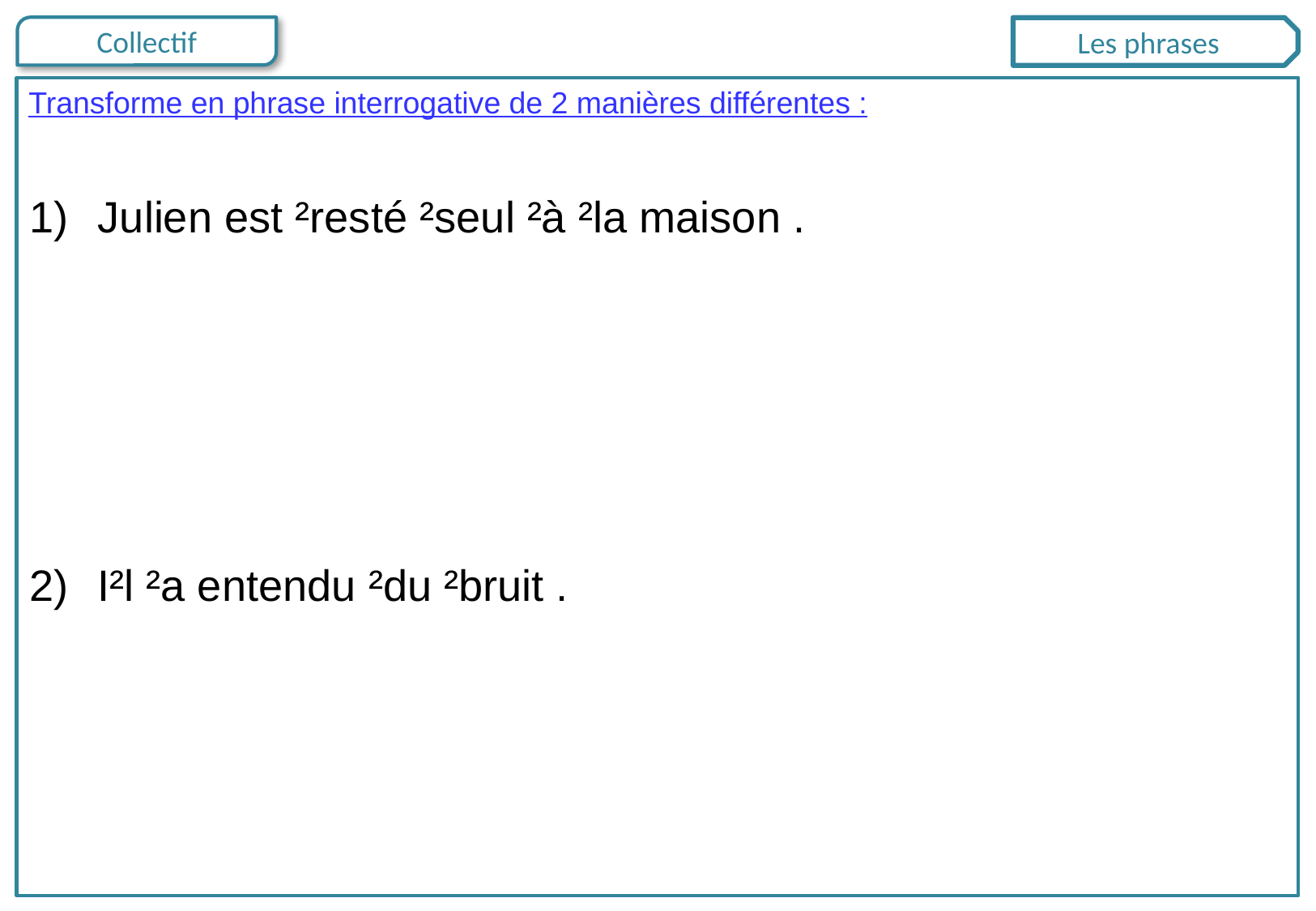

Les phrases
Julien est ²resté ²seul ²à ²la maison .
I²l ²a entendu ²du ²bruit .
Transforme en phrase interrogative de 2 manières différentes :